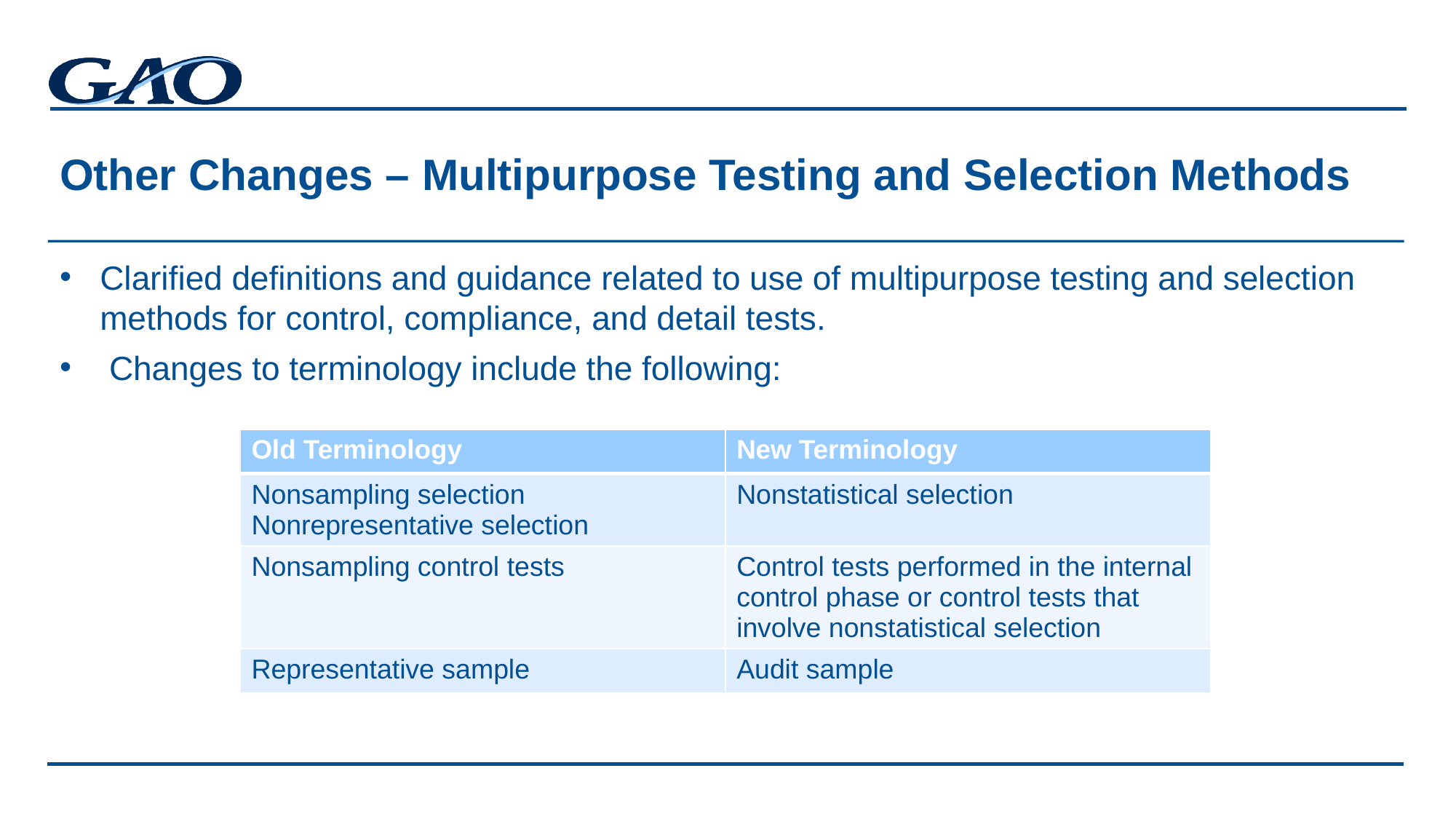

# Other Changes – Multipurpose Testing and Selection Methods
Clarified definitions and guidance related to use of multipurpose testing and selection methods for control, compliance, and detail tests.
 Changes to terminology include the following:

| Old Terminology | New Terminology |
| --- | --- |
| Nonsampling selection Nonrepresentative selection | Nonstatistical selection |
| Nonsampling control tests | Control tests performed in the internal control phase or control tests that involve nonstatistical selection |
| Representative sample | Audit sample |